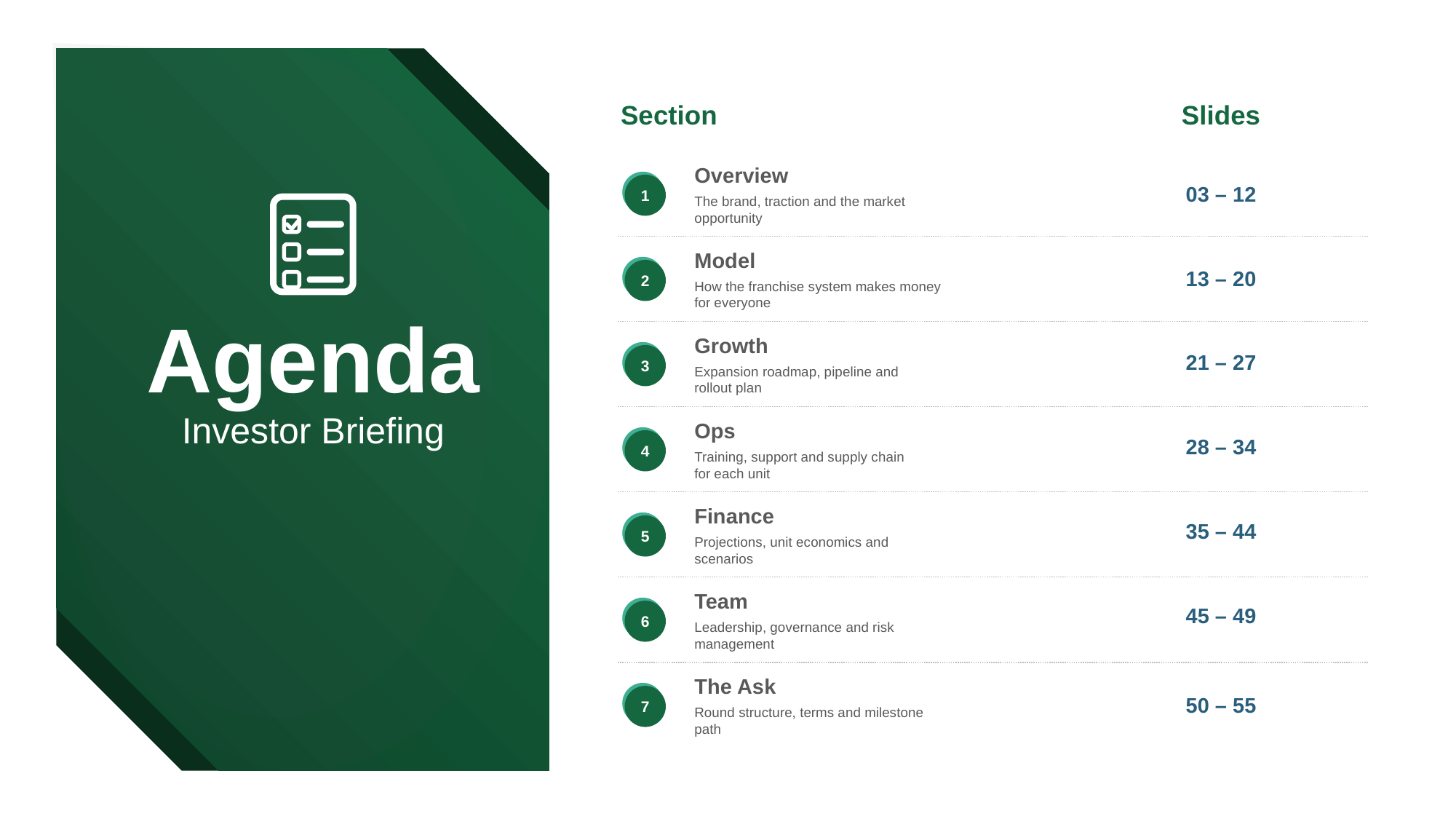

Section
Slides
Overview
The brand, traction and the market
opportunity

1

03 – 12
Model
How the franchise system makes money
for everyone

2
13 – 20
# Agenda Investor Briefing
Growth
Expansion roadmap, pipeline and
rollout plan

3
21 – 27
Ops
Training, support and supply chain
for each unit

4
28 – 34
Finance
Projections, unit economics and
scenarios

5
35 – 44
Team
Leadership, governance and risk
management

6
45 – 49
The Ask
Round structure, terms and milestone
path

7
50 – 55